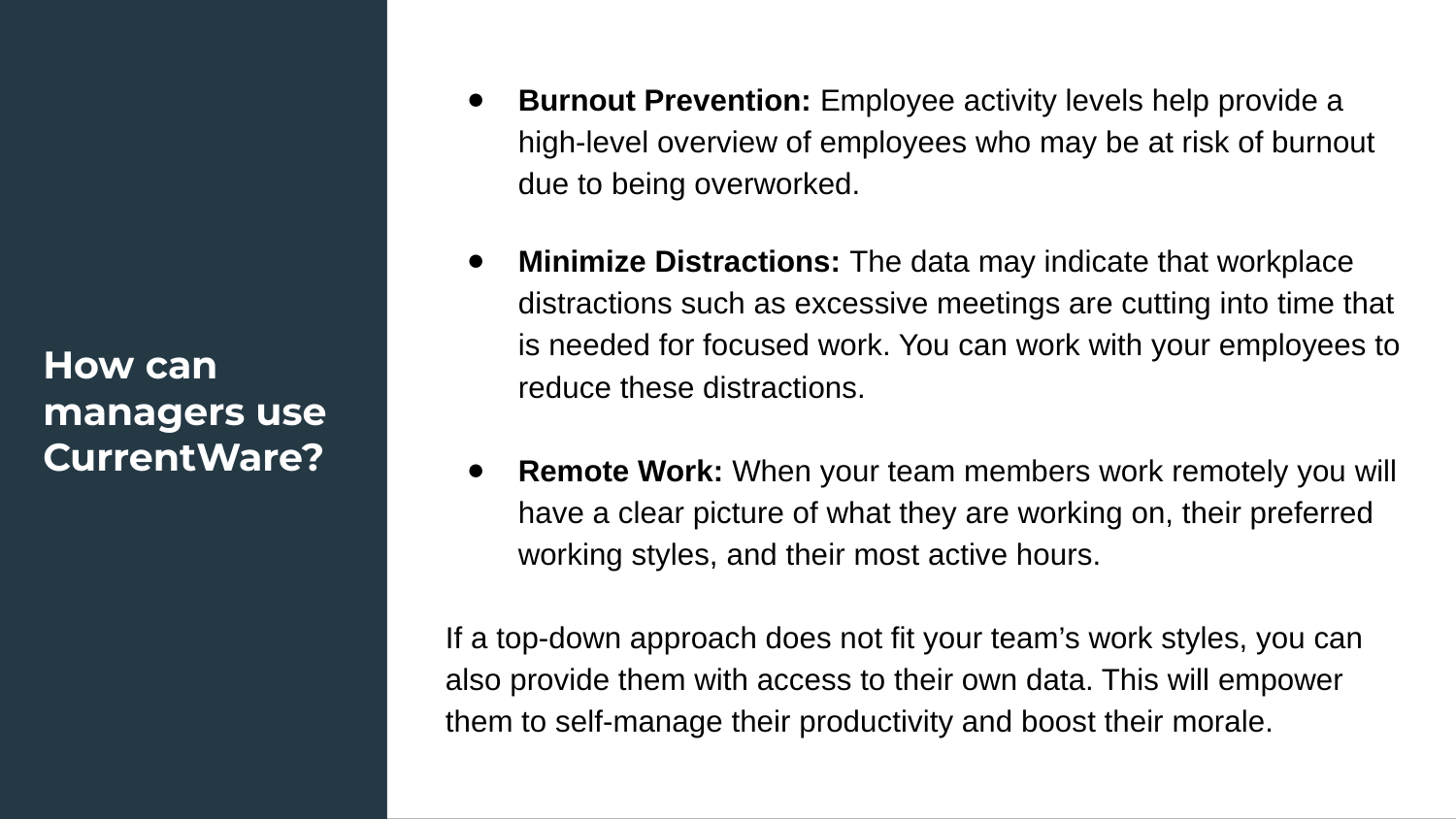

Burnout Prevention: Employee activity levels help provide a high-level overview of employees who may be at risk of burnout due to being overworked.
Minimize Distractions: The data may indicate that workplace distractions such as excessive meetings are cutting into time that is needed for focused work. You can work with your employees to reduce these distractions.
Remote Work: When your team members work remotely you will have a clear picture of what they are working on, their preferred working styles, and their most active hours.

If a top-down approach does not fit your team’s work styles, you can also provide them with access to their own data. This will empower them to self-manage their productivity and boost their morale.
How can managers use CurrentWare?